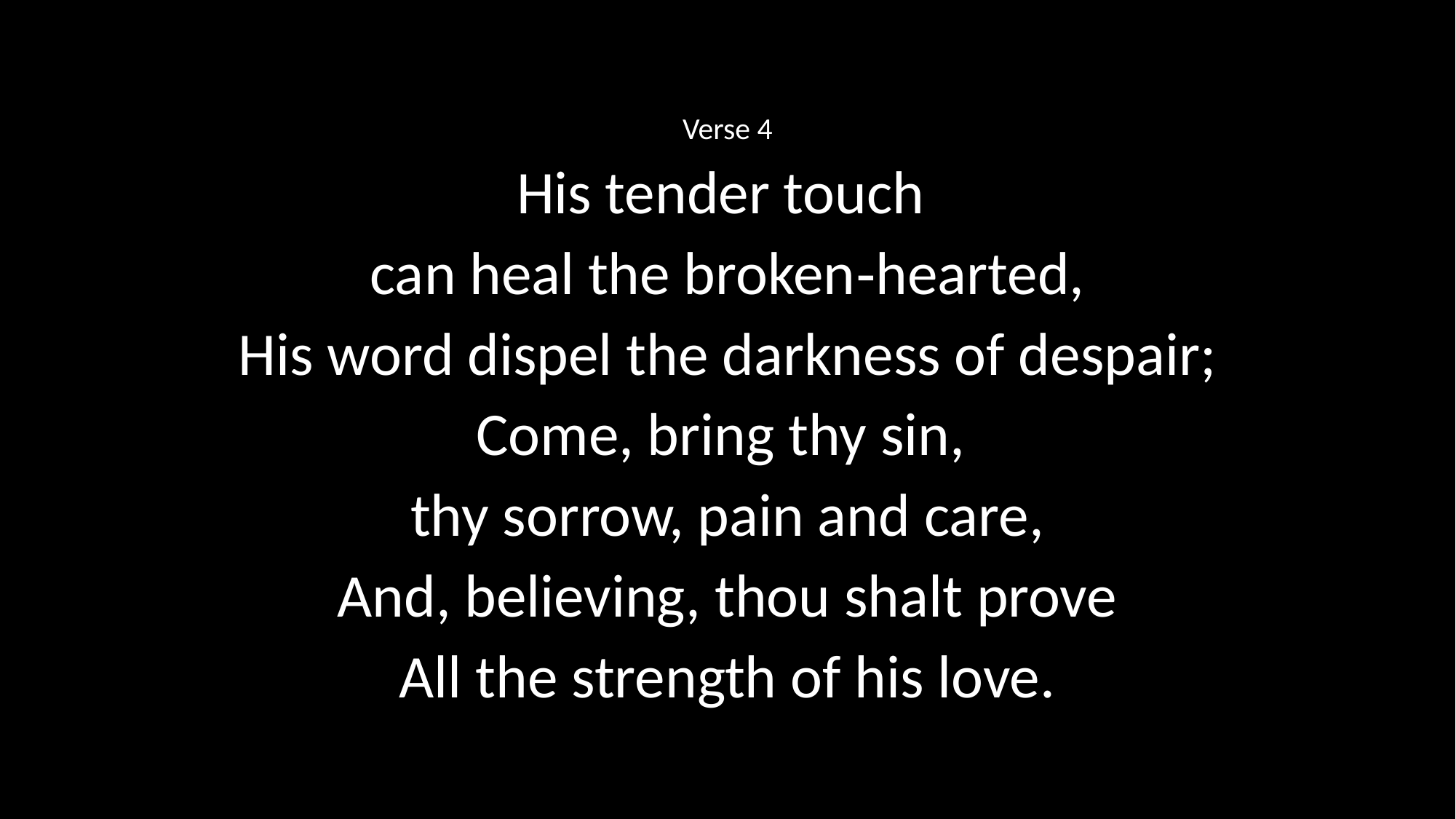

Verse 4
His tender touch
can heal the broken‑hearted,
His word dispel the darkness of despair;
Come, bring thy sin,
thy sorrow, pain and care,
And, believing, thou shalt prove
All the strength of his love.